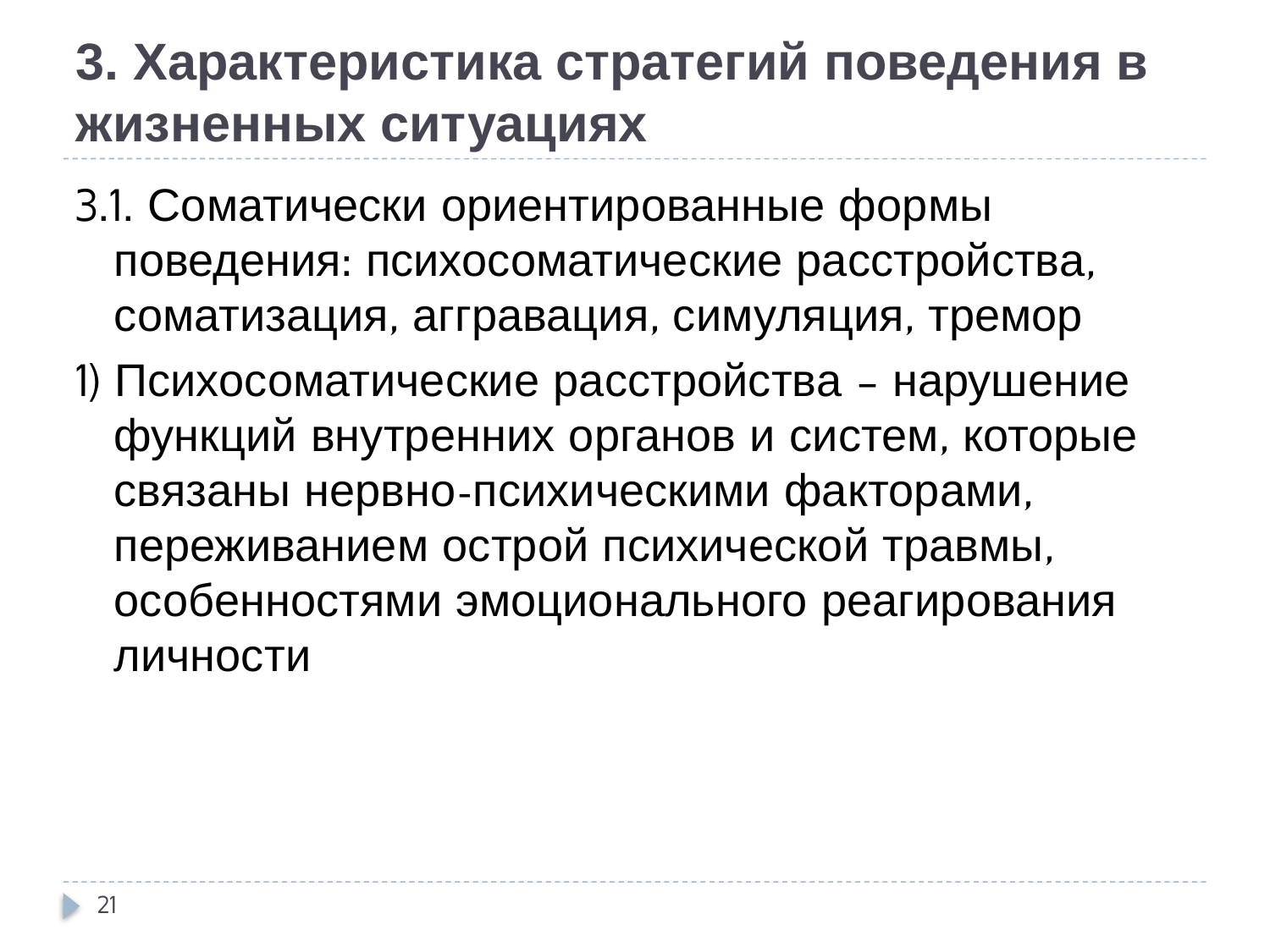

# 3. Характеристика стратегий поведения в жизненных ситуациях
3.1. Соматически ориентированные формы поведения: психосоматические расстройства, соматизация, аггравация, симуляция, тремор
1) Психосоматические расстройства – нарушение функций внутренних органов и систем, которые связаны нервно-психическими факторами, переживанием острой психической травмы, особенностями эмоционального реагирования личности
21